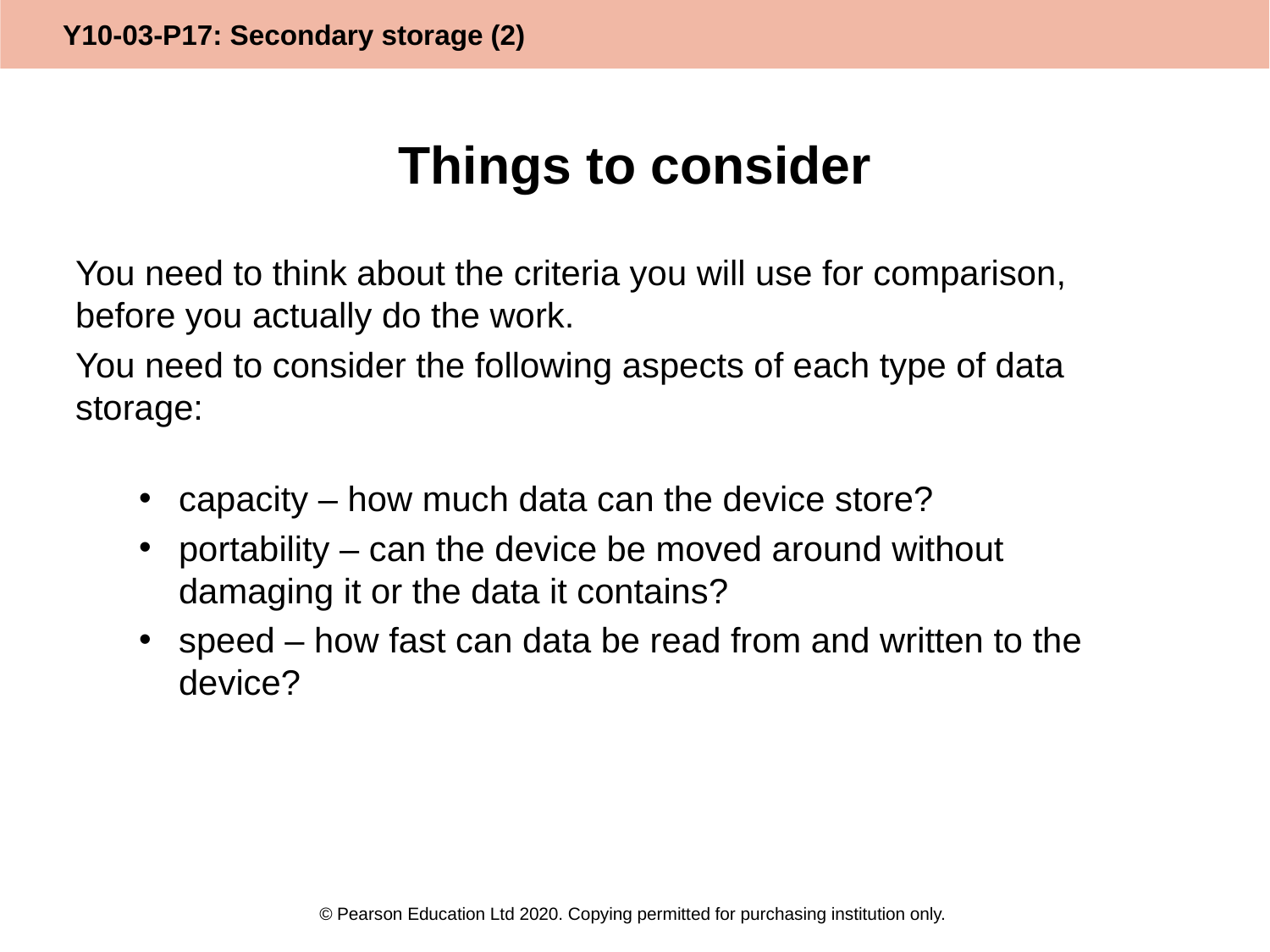

# Things to consider
You need to think about the criteria you will use for comparison, before you actually do the work.
You need to consider the following aspects of each type of data storage:
capacity – how much data can the device store?
portability – can the device be moved around without damaging it or the data it contains?
speed – how fast can data be read from and written to the device?

© Pearson Education Ltd 2020. Copying permitted for purchasing institution only.